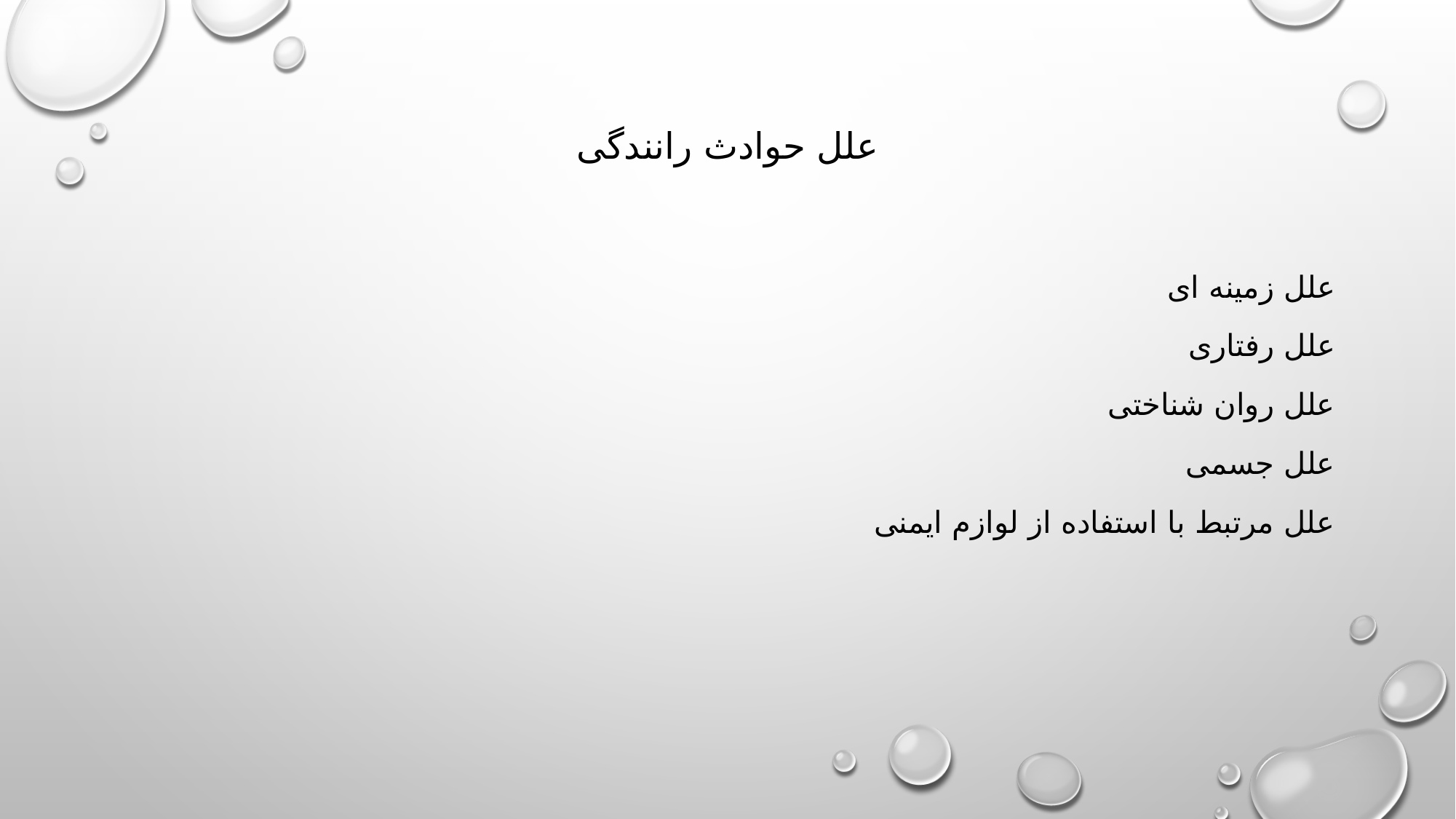

# علل حوادث رانندگی
علل زمینه ای
علل رفتاری
علل روان شناختی
علل جسمی
علل مرتبط با استفاده از لوازم ایمنی